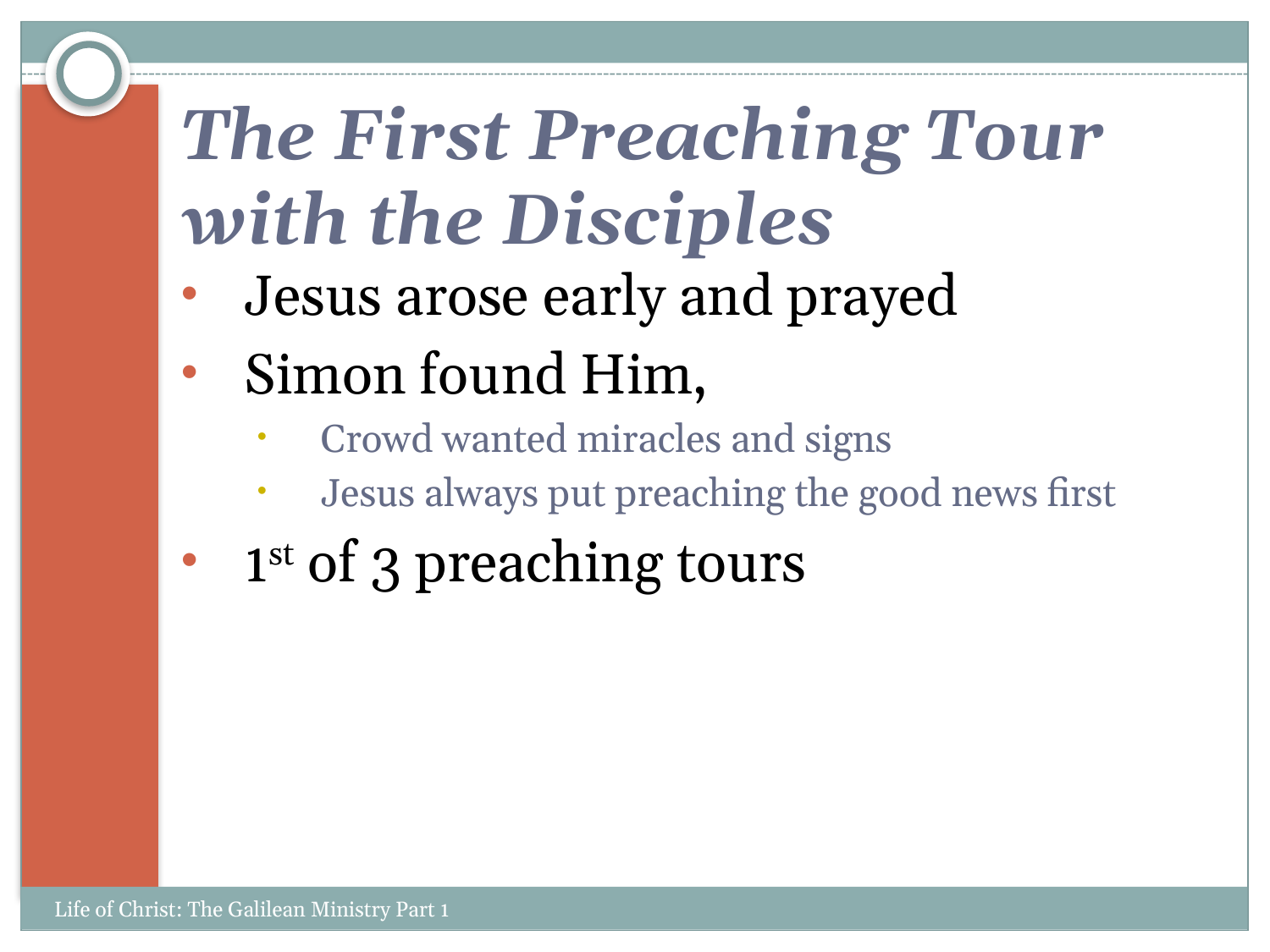

# The First Preaching Tour with the Disciples
Jesus arose early and prayed
Simon found Him,
Crowd wanted miracles and signs
Jesus always put preaching the good news first
1st of 3 preaching tours

Life of Christ: The Galilean Ministry Part 1